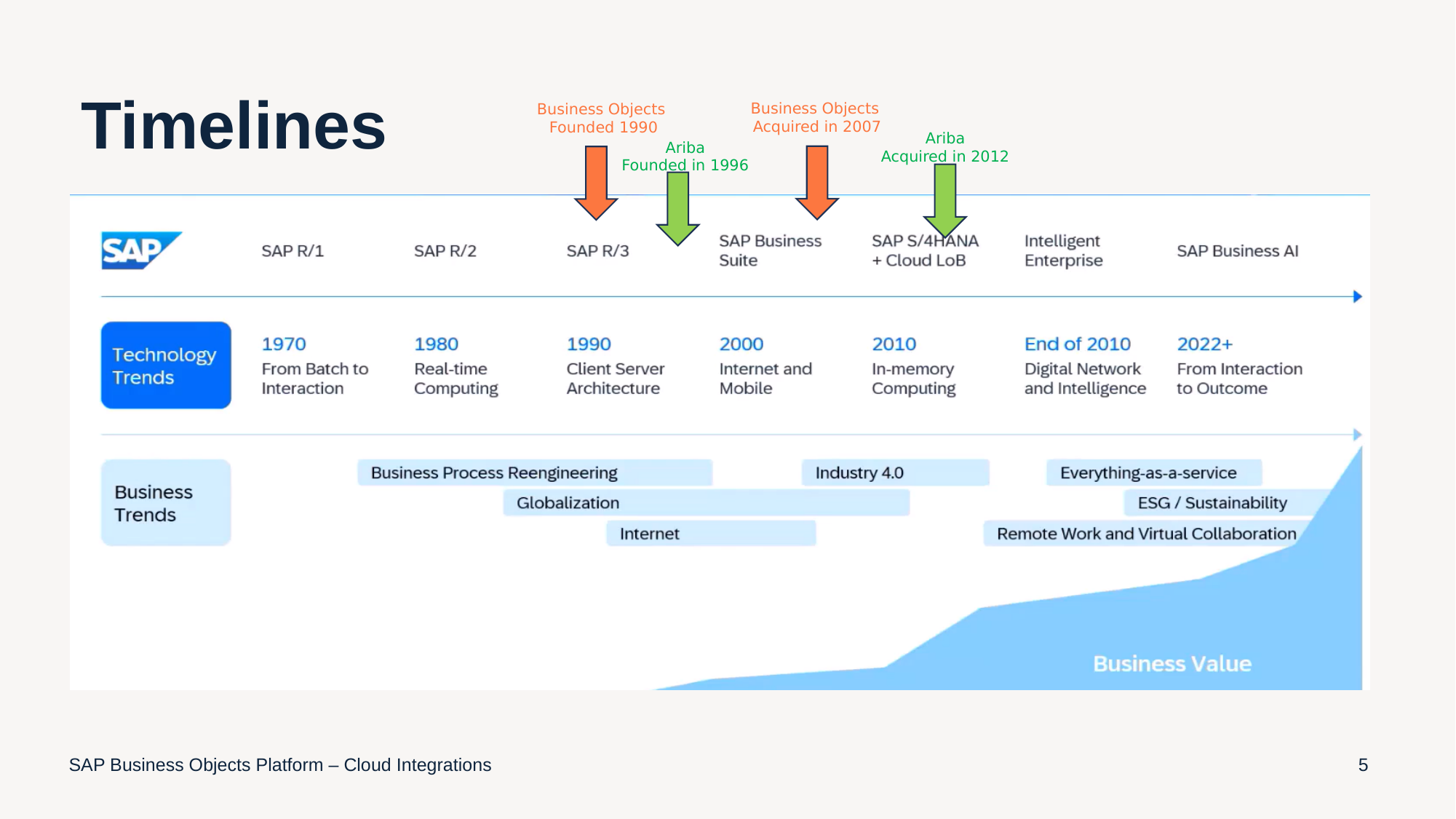

# Timelines
Business Objects
Acquired in 2007
Business Objects
Founded 1990
Ariba
Acquired in 2012
Ariba
Founded in 1996

### Chart

| Category |
|---|
SAP Business Objects Platform – Cloud Integrations
5